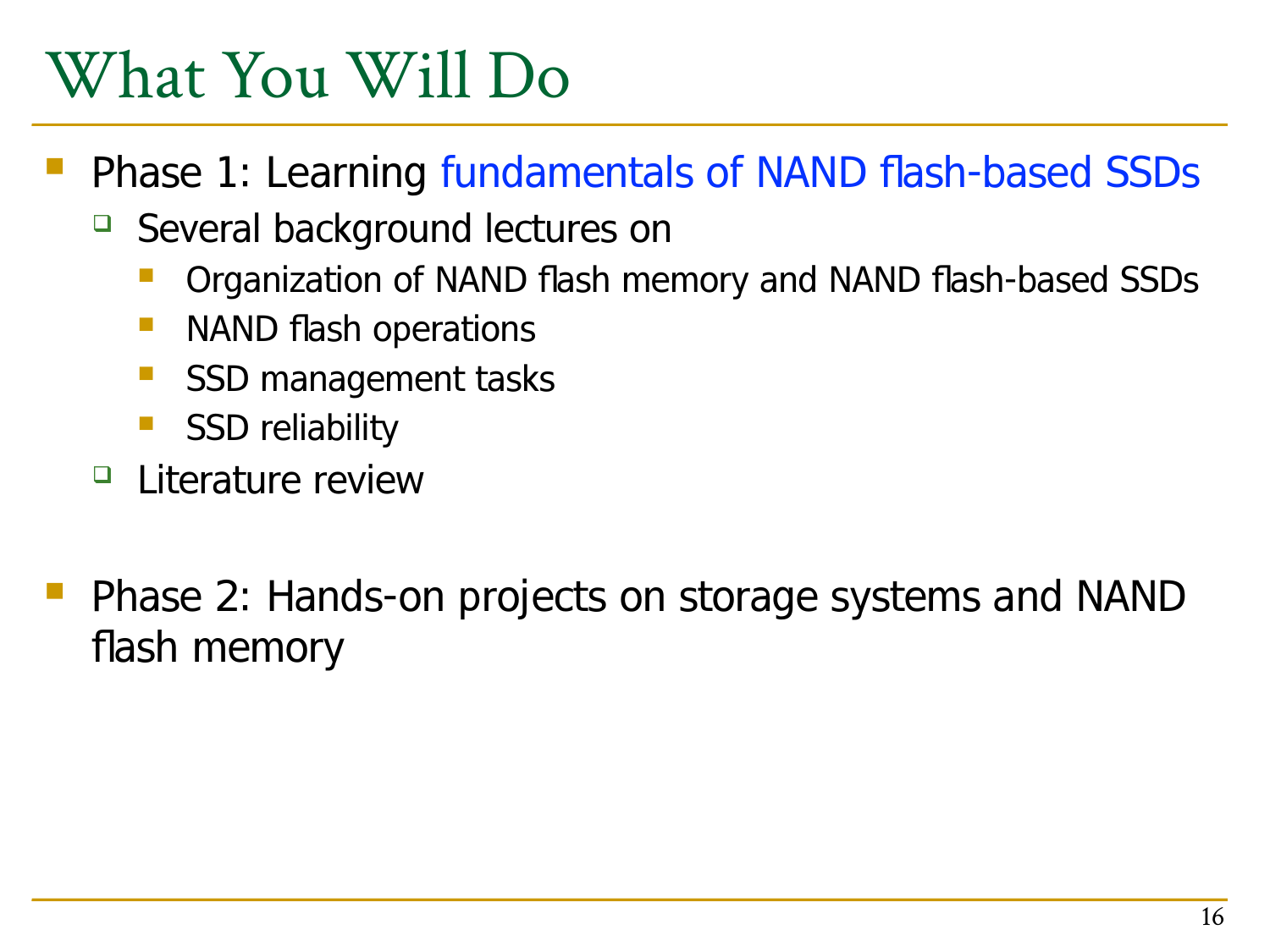

# What You Will Do
Phase 1: Learning fundamentals of NAND flash-based SSDs
Several background lectures on
Organization of NAND flash memory and NAND flash-based SSDs
NAND flash operations
SSD management tasks
SSD reliability
Literature review

Phase 2: Hands-on projects on storage systems and NAND flash memory
16